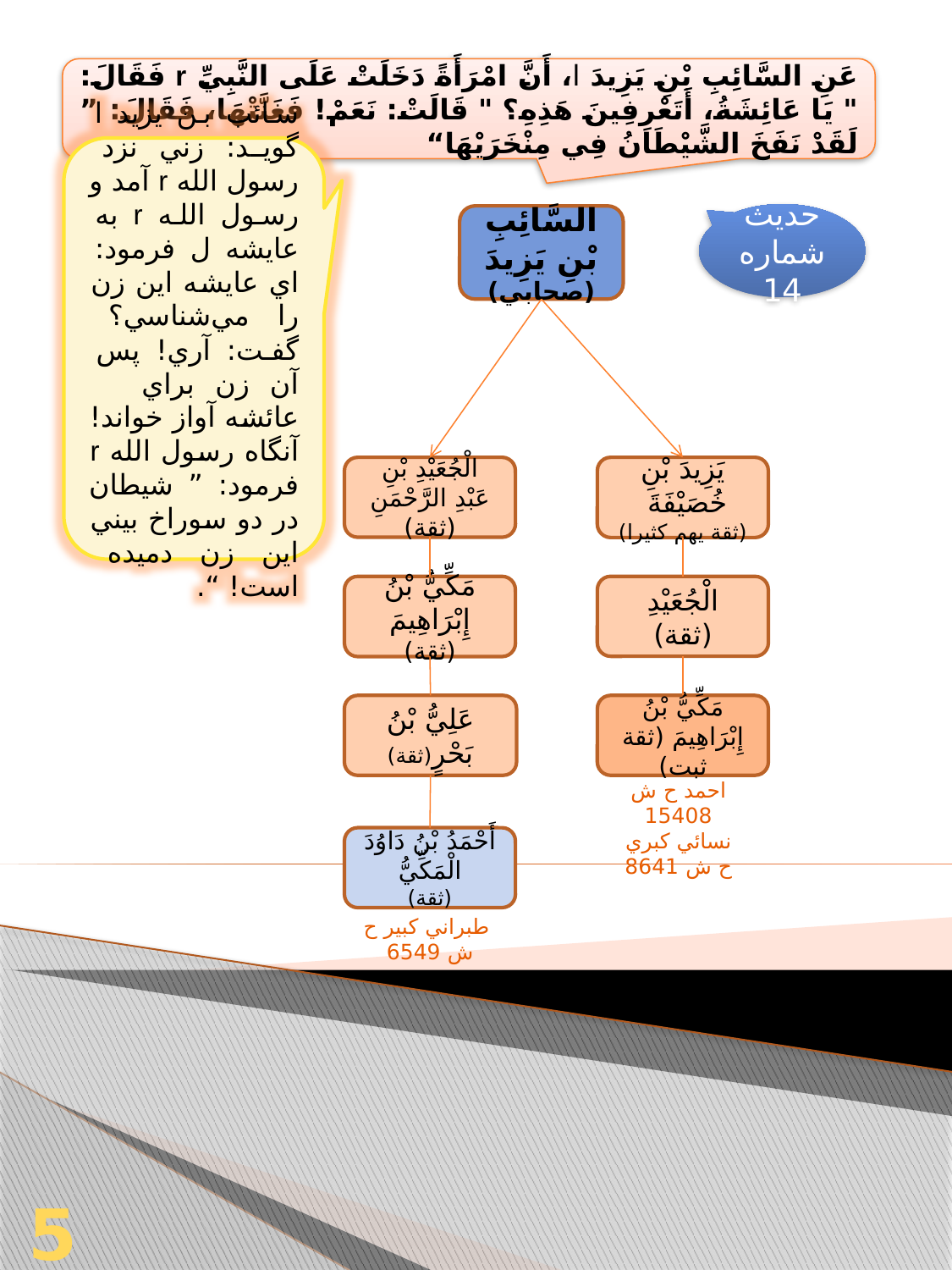

عَنِ السَّائِبِ بْنِ يَزِيدَ ا، أَنَّ امْرَأَةً دَخَلَتْ عَلَى النَّبِيِّ r فَقَالَ: " يَا عَائِشَةُ، أَتَعْرِفِينَ هَذِهِ؟ " قَالَتْ: نَعَمْ! فَغَنَّتْهَا، فَقَالَ: ” لَقَدْ نَفَخَ الشَّيْطَانُ فِي مِنْخَرَيْهَا“
سائب بن يزيد ا گويد: زني نزد رسول الله r آمد و رسول الله r به عايشه ل فرمود: اي عايشه اين زن را مي‌شناسي؟ گفت: آري! پس آن زن براي   عائشه آواز خواند! آنگاه رسول الله r فرمود: ” شيطان در دو سوراخ بيني اين زن دميده است! “.
حديث شماره 14
السَّائِبِ بْنِ يَزِيدَ (صحابي)
الْجُعَيْدِ بْنِ عَبْدِ الرَّحْمَنِ (ثقة)
يَزِيدَ بْنِ خُصَيْفَةَ
(ثقة يهم كثيرا)
مَكِّيُّ بْنُ إِبْرَاهِيمَ (ثقة)
الْجُعَيْدِ (ثقة)
عَلِيُّ بْنُ بَحْرٍ(ثقة)
مَكِّيُّ بْنُ إِبْرَاهِيمَ (ثقة ثبت)
احمد ح ش 15408
نسائي كبري ح ش 8641
أَحْمَدُ بْنُ دَاوُدَ الْمَكِّيُّ
(ثقة)
 طبراني كبير ح ش 6549
51